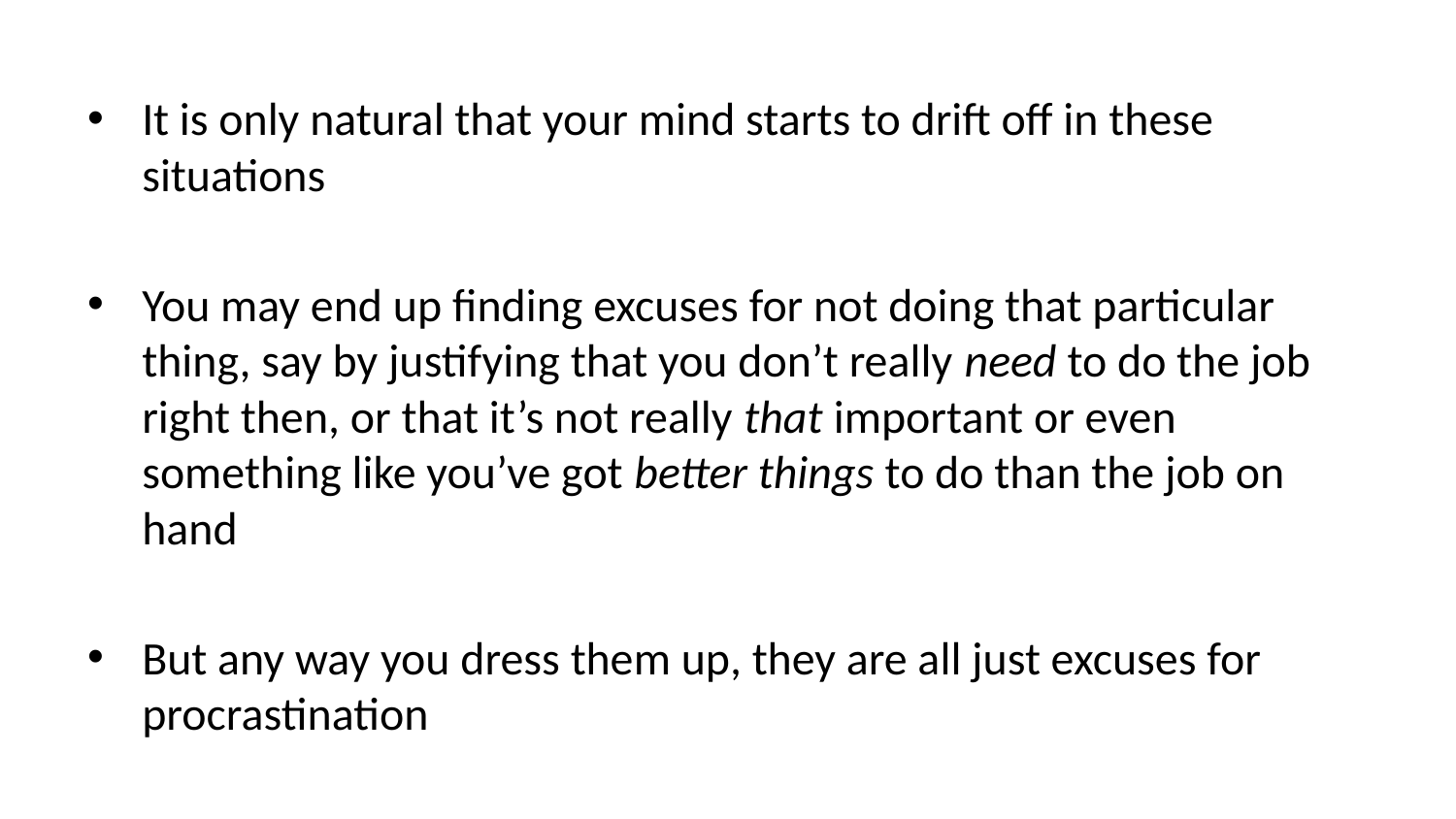

It is only natural that your mind starts to drift off in these situations

You may end up finding excuses for not doing that particular thing, say by justifying that you don’t really need to do the job right then, or that it’s not really that important or even something like you’ve got better things to do than the job on hand

But any way you dress them up, they are all just excuses for procrastination